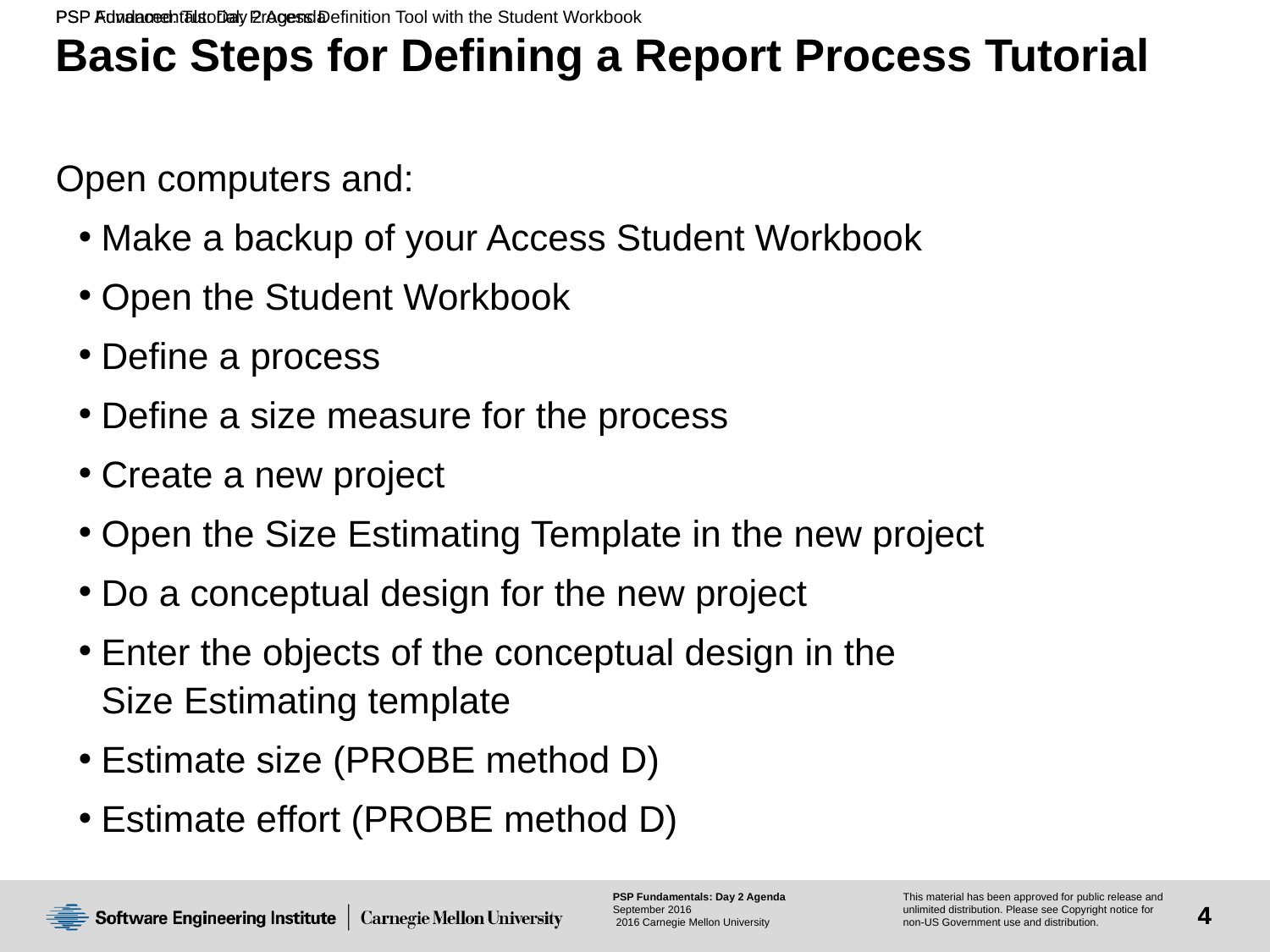

# Basic Steps for Defining a Report Process Tutorial
Open computers and:
Make a backup of your Access Student Workbook
Open the Student Workbook
Define a process
Define a size measure for the process
Create a new project
Open the Size Estimating Template in the new project
Do a conceptual design for the new project
Enter the objects of the conceptual design in the
Size Estimating template
Estimate size (PROBE method D)
Estimate effort (PROBE method D)